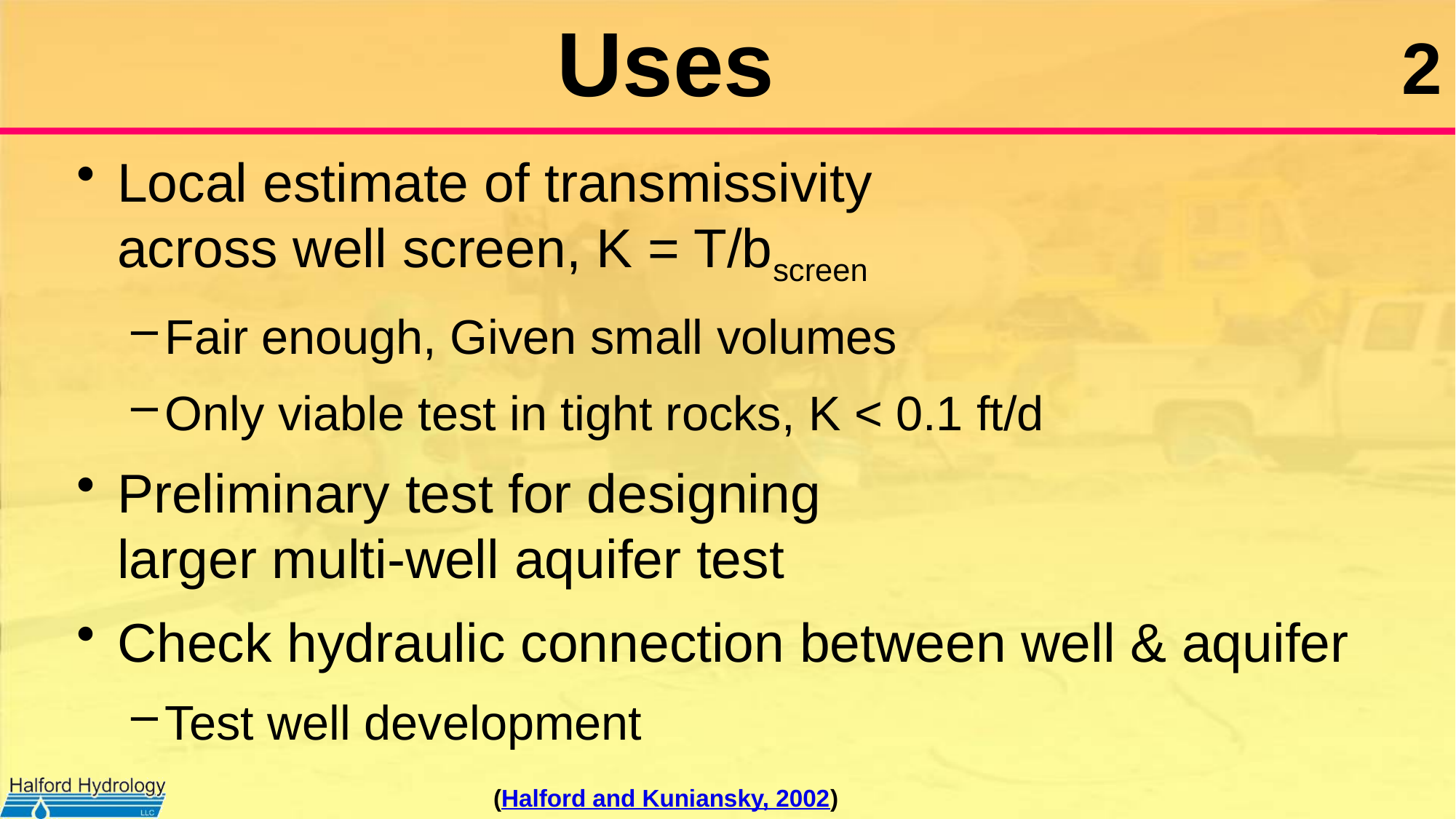

# Uses
Local estimate of transmissivity
across well screen, K = T/bscreen
Fair enough, Given small volumes
Only viable test in tight rocks, K < 0.1 ft/d
Preliminary test for designing
larger multi-well aquifer test
Check hydraulic connection between well & aquifer
Test well development
(Halford and Kuniansky, 2002)